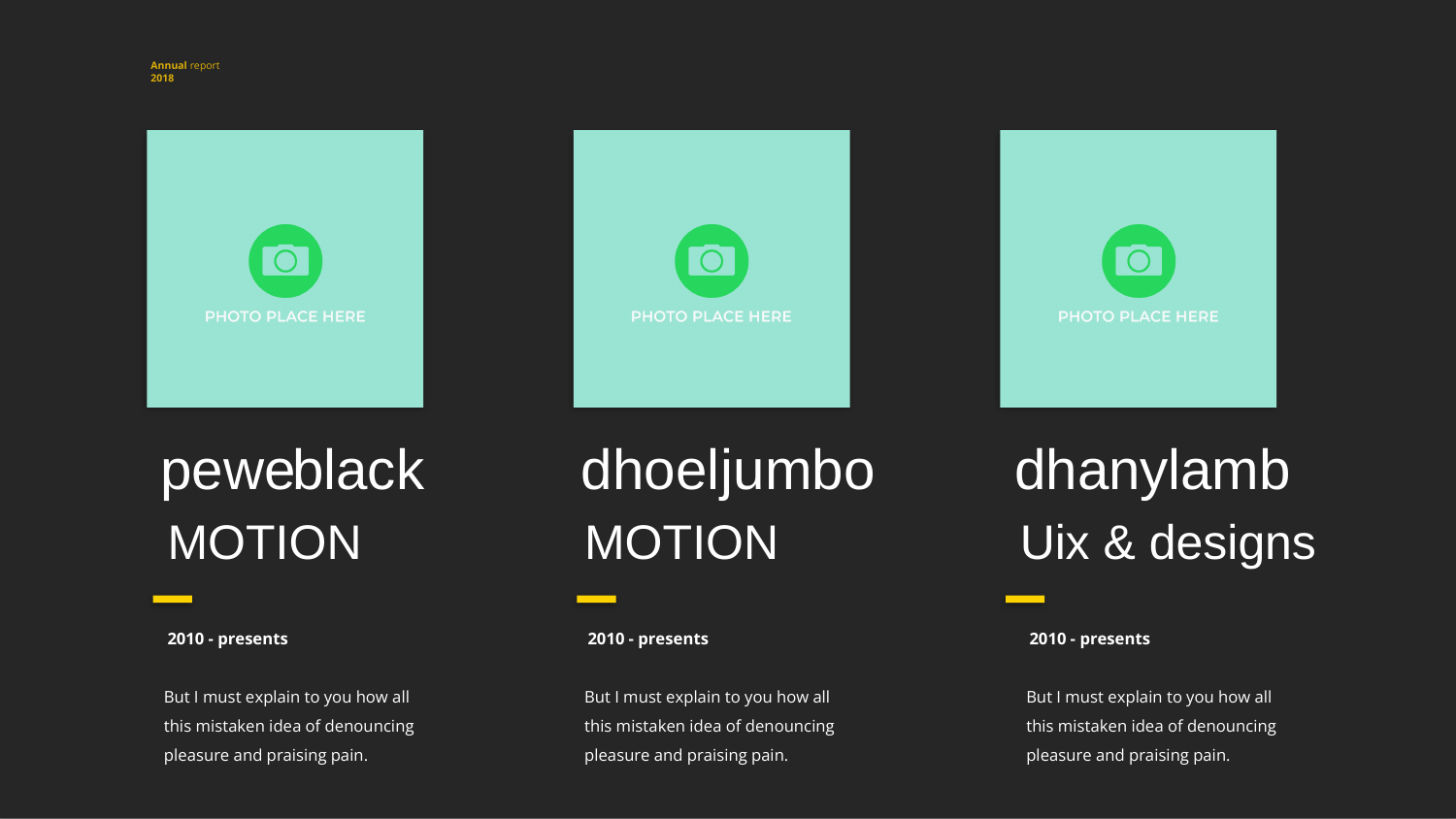

Annual report
2018

pewe
black
dhoel
jumbo
dhany
lamb
MOTION
MOTION
Uix & designs

2010 - presents
2010 - presents
2010 - presents
But I must explain to you how all this mistaken idea of denouncing pleasure and praising pain.
But I must explain to you how all this mistaken idea of denouncing pleasure and praising pain.
But I must explain to you how all this mistaken idea of denouncing pleasure and praising pain.